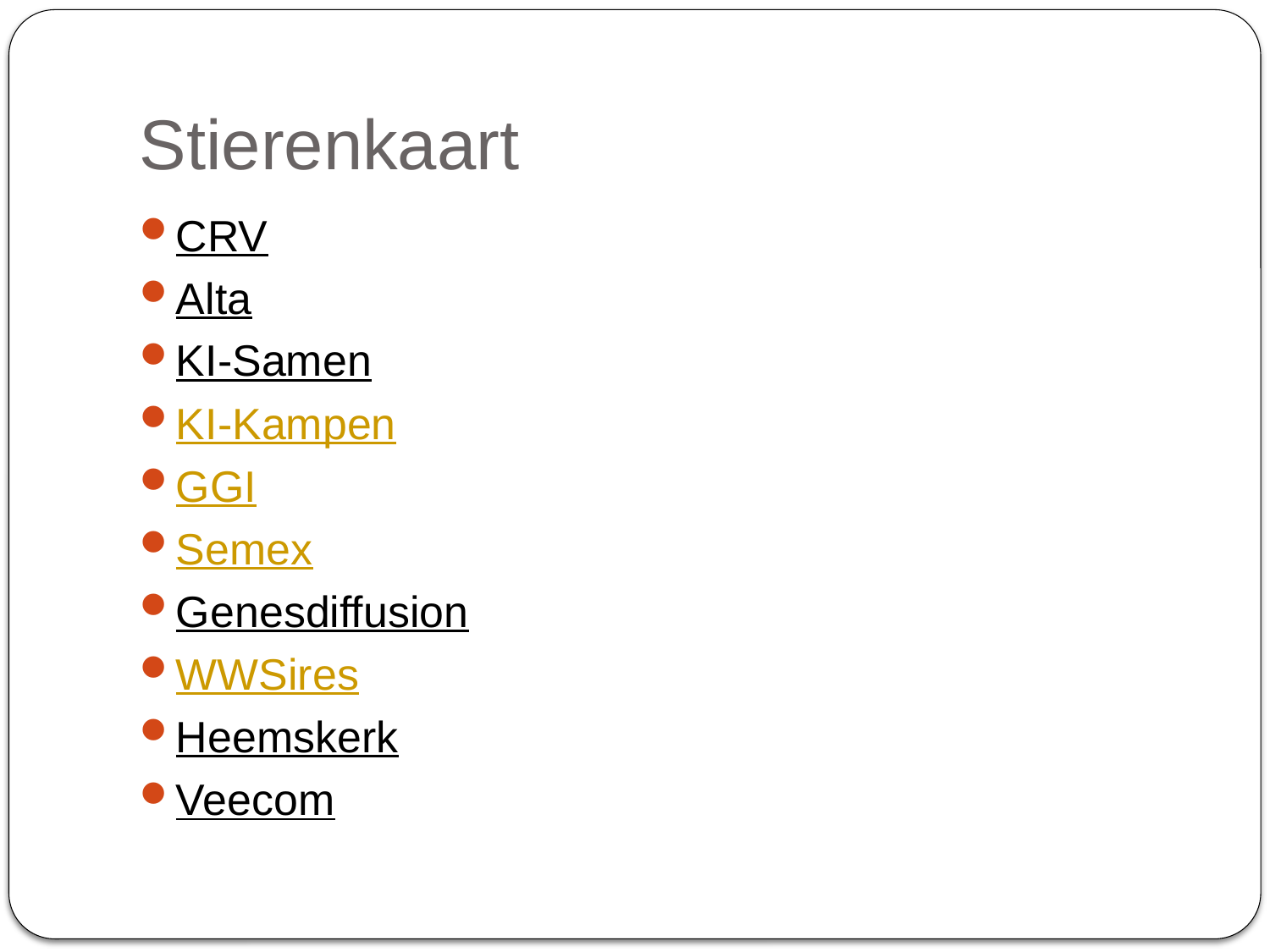

# Stierenkaart
CRV
Alta
KI-Samen
KI-Kampen
GGI
Semex
Genesdiffusion
WWSires
Heemskerk
Veecom